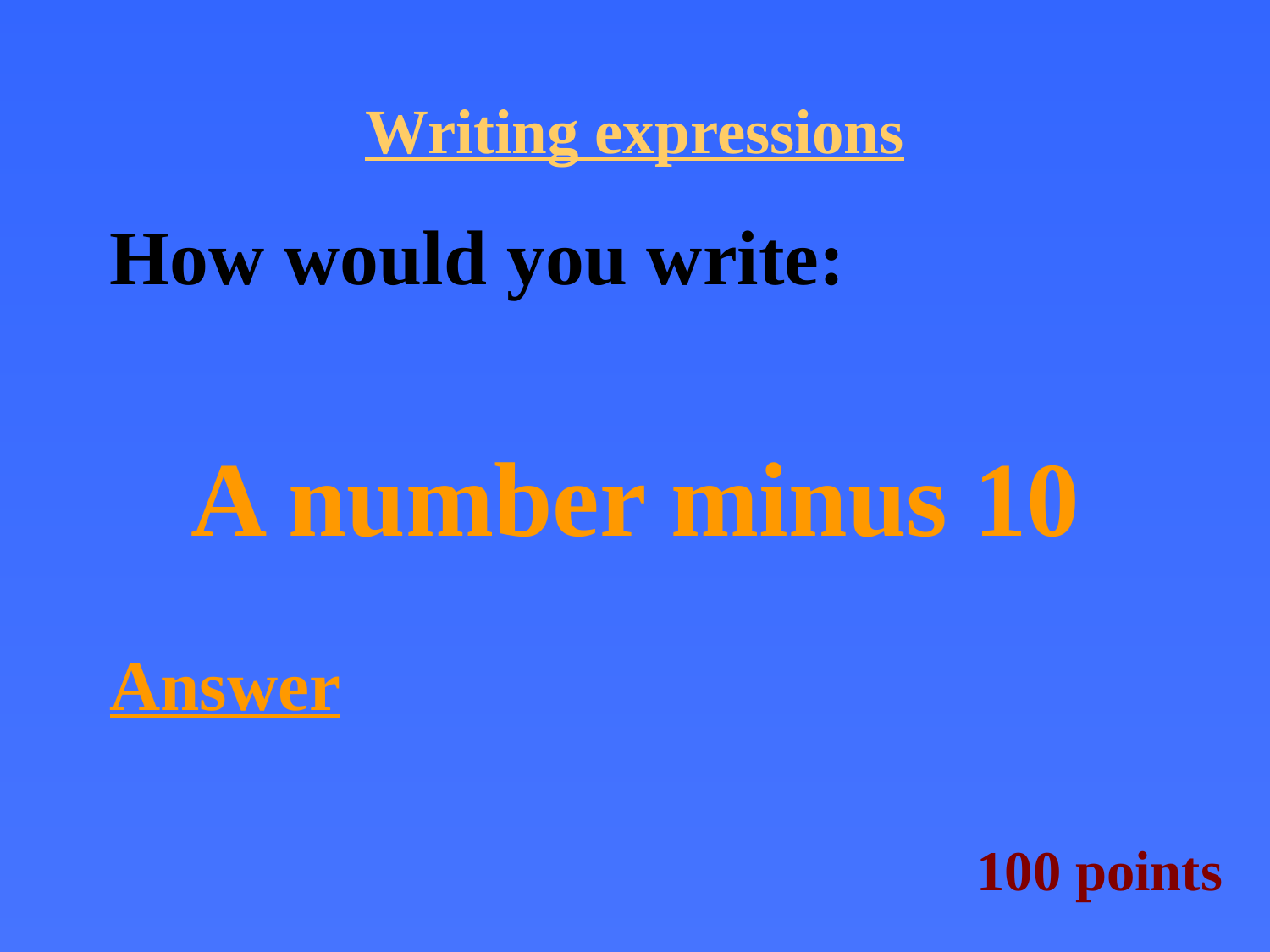

# Writing expressions
How would you write:

A number minus 10

Answer

100 points